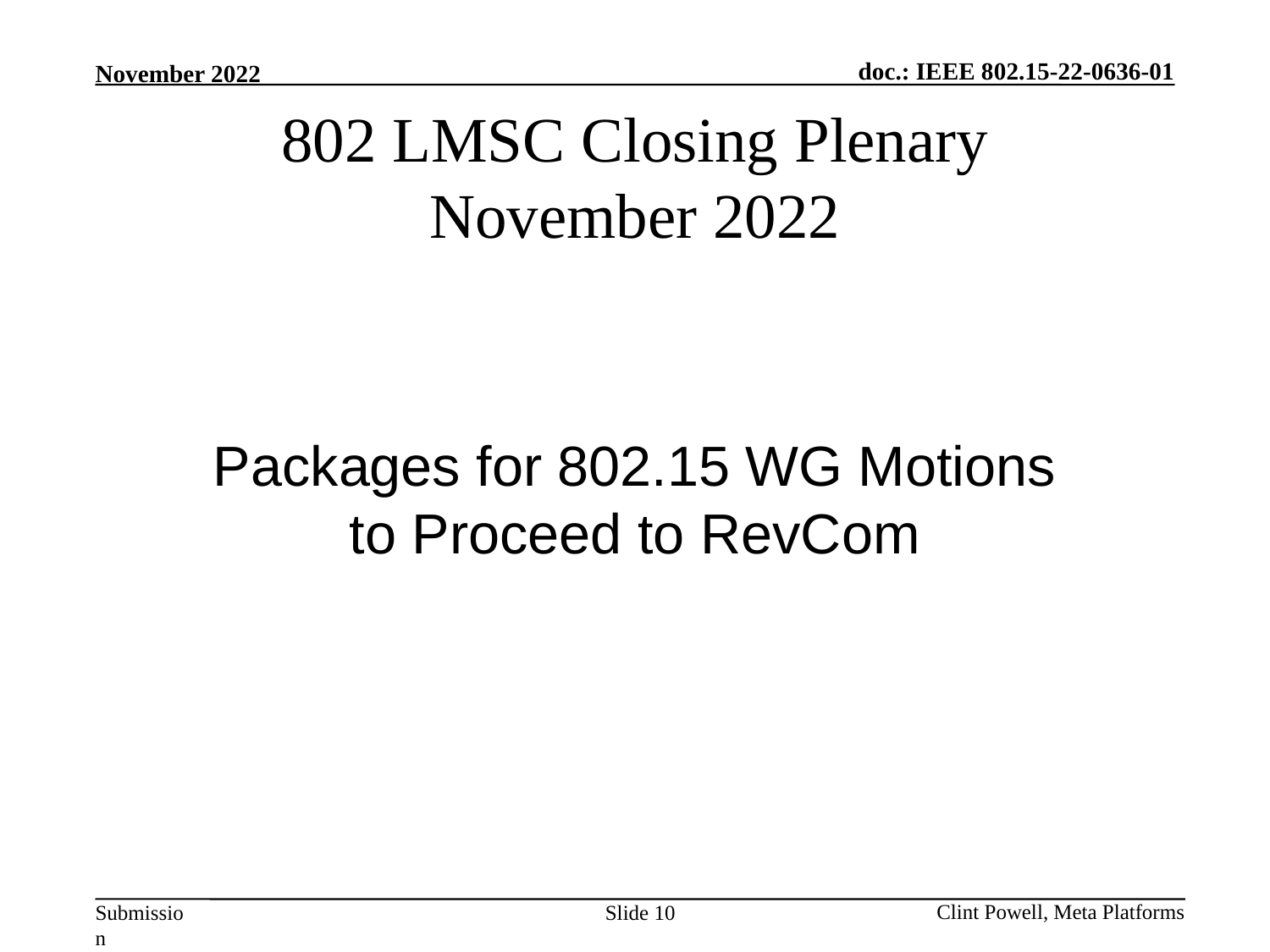

# 802 LMSC Closing Plenary November 2022
Packages for 802.15 WG Motions to Proceed to RevCom
Slide 10